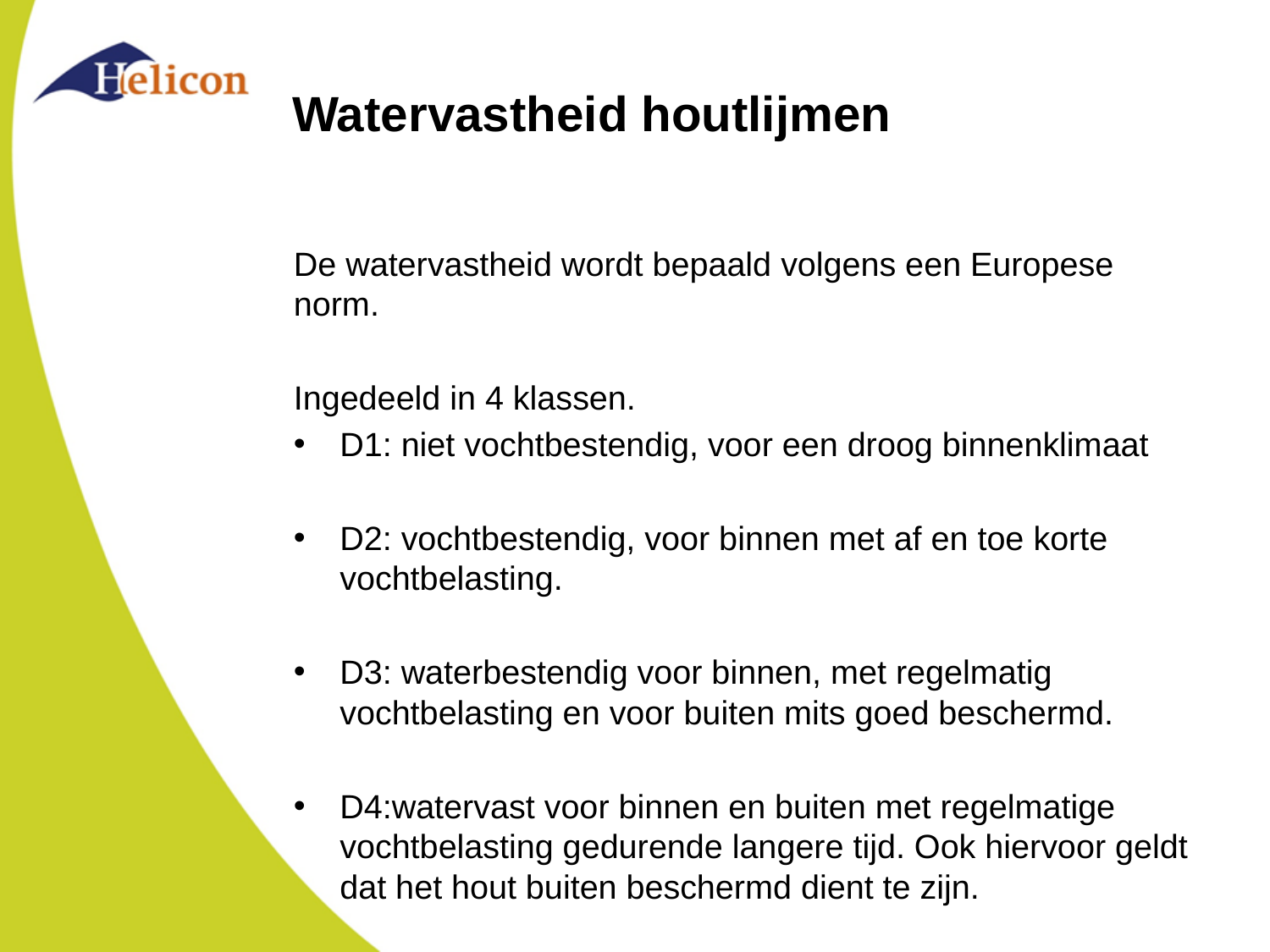

# Watervastheid houtlijmen
De watervastheid wordt bepaald volgens een Europese norm.

Ingedeeld in 4 klassen.
D1: niet vochtbestendig, voor een droog binnenklimaat

D2: vochtbestendig, voor binnen met af en toe korte vochtbelasting.

D3: waterbestendig voor binnen, met regelmatig vochtbelasting en voor buiten mits goed beschermd.

D4:watervast voor binnen en buiten met regelmatige vochtbelasting gedurende langere tijd. Ook hiervoor geldt dat het hout buiten beschermd dient te zijn.